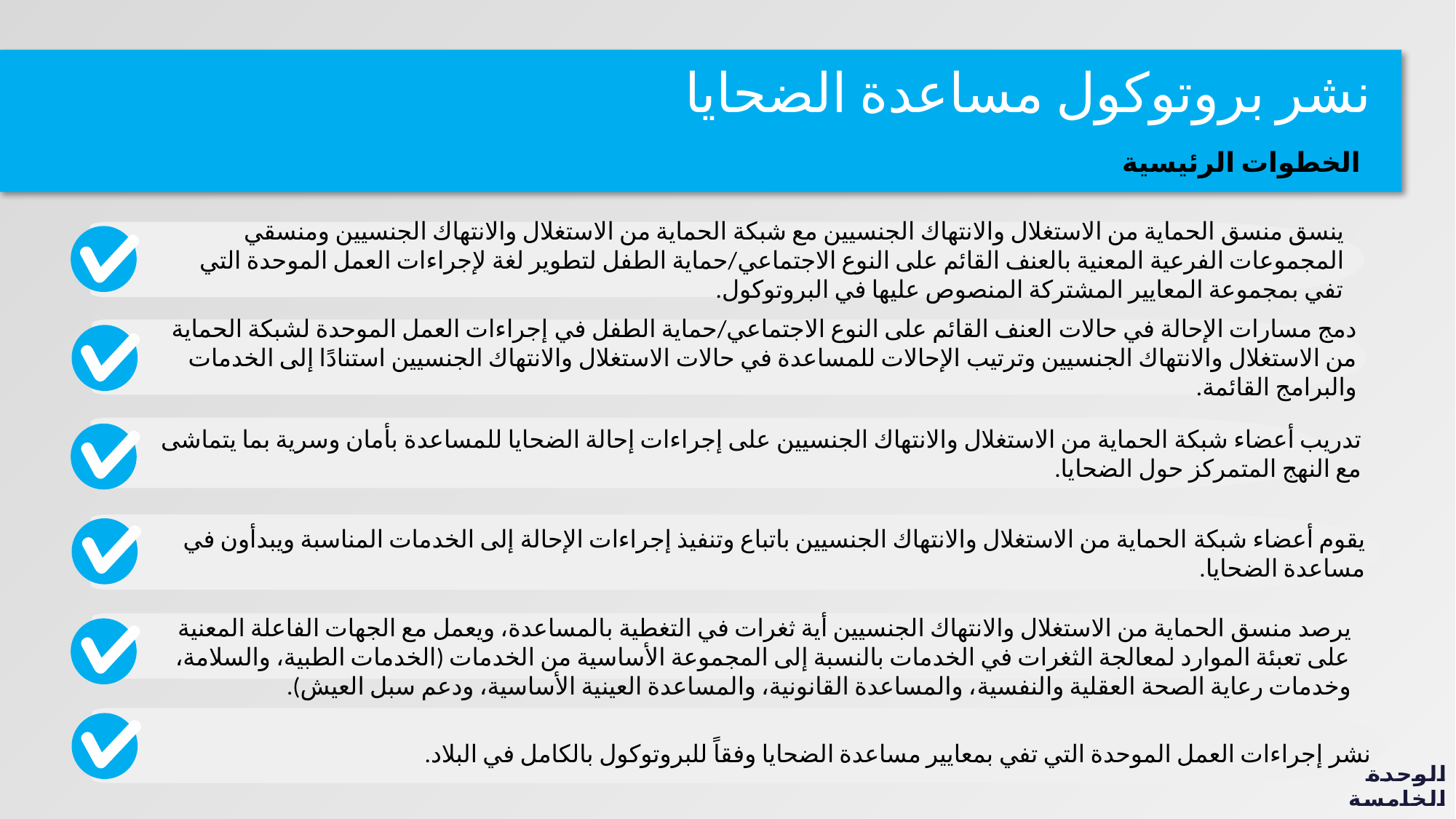

# نشر بروتوكول مساعدة الضحايا الخطوات الرئيسية
ينسق منسق الحماية من الاستغلال والانتهاك الجنسيين مع شبكة الحماية من الاستغلال والانتهاك الجنسيين ومنسقي المجموعات الفرعية المعنية بالعنف القائم على النوع الاجتماعي/حماية الطفل لتطوير لغة لإجراءات العمل الموحدة التي تفي بمجموعة المعايير المشتركة المنصوص عليها في البروتوكول.

دمج مسارات الإحالة في حالات العنف القائم على النوع الاجتماعي/حماية الطفل في إجراءات العمل الموحدة لشبكة الحماية من الاستغلال والانتهاك الجنسيين وترتيب الإحالات للمساعدة في حالات الاستغلال والانتهاك الجنسيين استنادًا إلى الخدمات والبرامج القائمة.

تدريب أعضاء شبكة الحماية من الاستغلال والانتهاك الجنسيين على إجراءات إحالة الضحايا للمساعدة بأمان وسرية بما يتماشى مع النهج المتمركز حول الضحايا.

يقوم أعضاء شبكة الحماية من الاستغلال والانتهاك الجنسيين باتباع وتنفيذ إجراءات الإحالة إلى الخدمات المناسبة ويبدأون في مساعدة الضحايا.

يرصد منسق الحماية من الاستغلال والانتهاك الجنسيين أية ثغرات في التغطية بالمساعدة، ويعمل مع الجهات الفاعلة المعنية على تعبئة الموارد لمعالجة الثغرات في الخدمات بالنسبة إلى المجموعة الأساسية من الخدمات (الخدمات الطبية، والسلامة، وخدمات رعاية الصحة العقلية والنفسية، والمساعدة القانونية، والمساعدة العينية الأساسية، ودعم سبل العيش).

نشر إجراءات العمل الموحدة التي تفي بمعايير مساعدة الضحايا وفقاً للبروتوكول بالكامل في البلاد.

الوحدة الخامسة